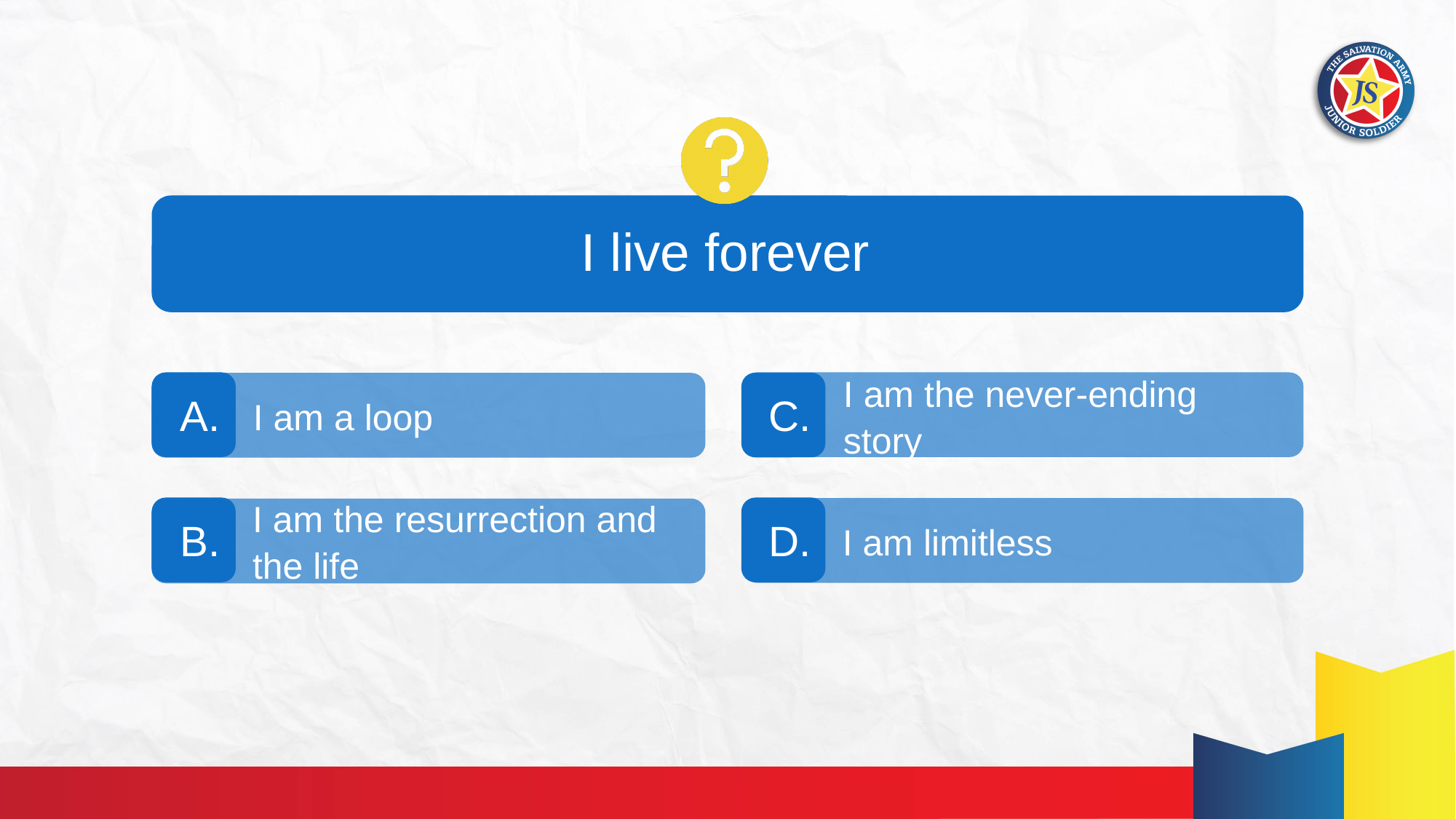

# I live forever
I am a loop
I am the never-ending story
I am the resurrection and the life
I am limitless